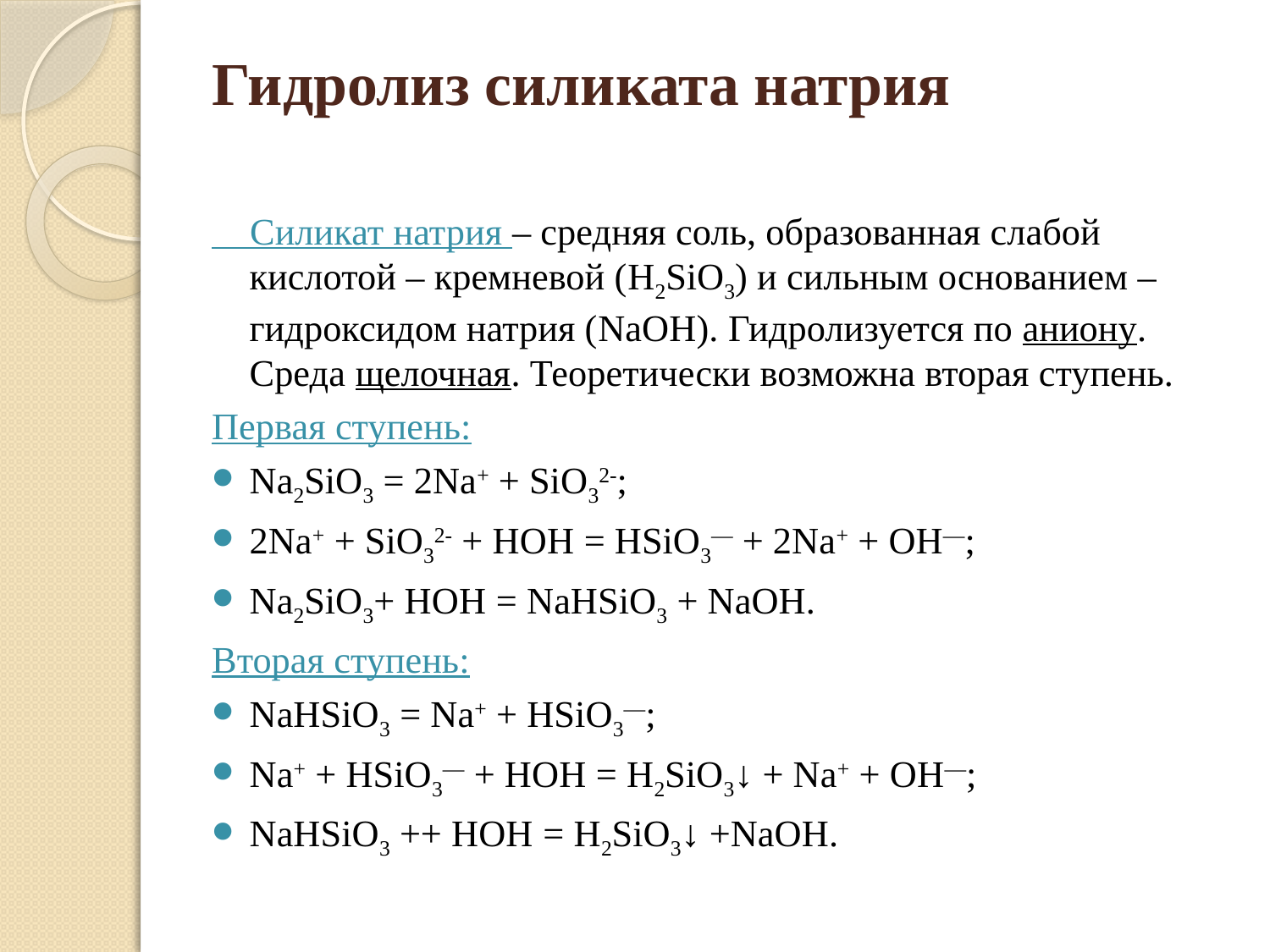

# Гидролиз силиката натрия
    Силикат натрия – средняя соль, образованная слабой кислотой – кремневой (H2SiO3) и сильным основанием – гидроксидом натрия (NaOH). Гидролизуется по аниону. Среда щелочная. Теоретически возможна вторая ступень.
Первая ступень:
Na2SiO3 = 2Na+ + SiO32-;
2Na+ + SiO32- + HOH = HSiO3— + 2Na+ + OH—;
Na2SiO3+ HOH = NaHSiO3 + NaOH.
Вторая ступень:
NaHSiO3 = Na+ + HSiO3—;
Na+ + HSiO3— + HOH = H2SiO3↓ + Na+ + OH—;
NaHSiO3 ++ HOH = H2SiO3↓ +NaOH.